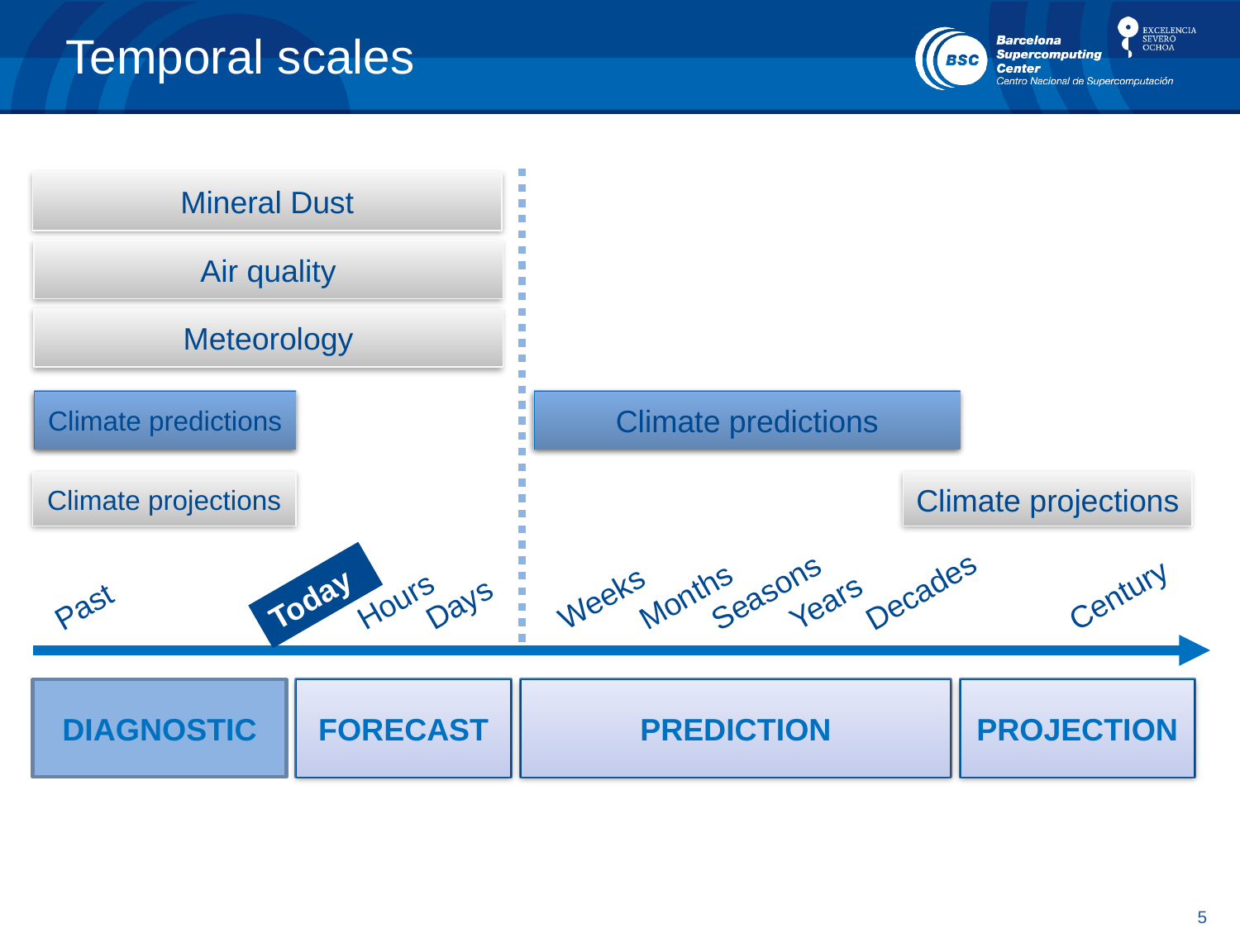

# Temporal scales
Mineral Dust
Air quality
Meteorology
Climate predictions
Climate predictions
Climate predictions
Climate predictions
Climate projections
Climate projections
Past
Seasons
Years
Decades
Century
Today
Hours
Days
Weeks
Months
DIAGNOSTIC
FORECAST
FORECAST
PREDICTION
PREDICTION
PROJECTION
PROJECTION